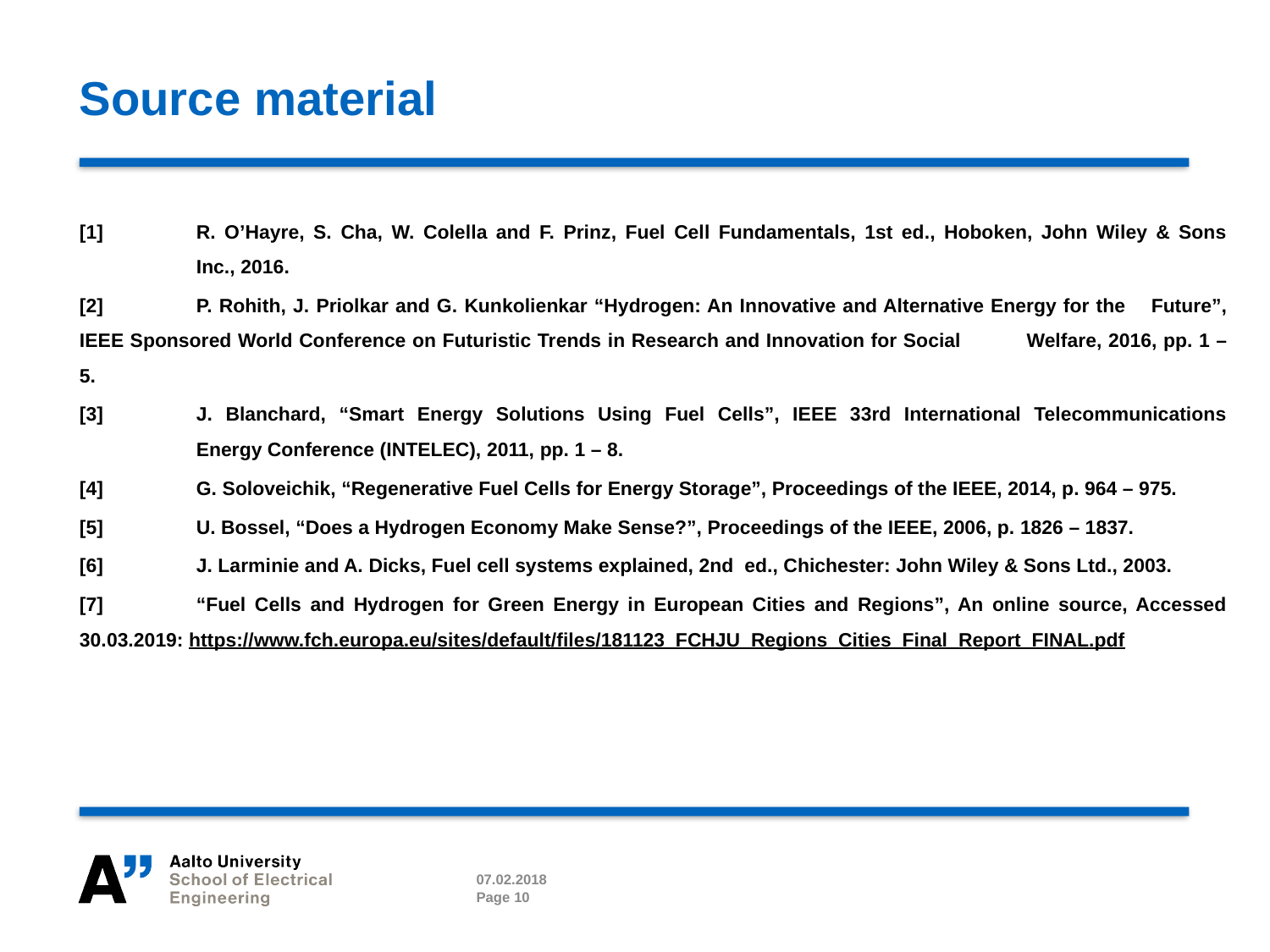

# Source material
[1]	R. O’Hayre, S. Cha, W. Colella and F. Prinz, Fuel Cell Fundamentals, 1st ed., Hoboken, John Wiley & Sons 	Inc., 2016.
[2]	P. Rohith, J. Priolkar and G. Kunkolienkar “Hydrogen: An Innovative and Alternative Energy for the 	Future”, IEEE Sponsored World Conference on Futuristic Trends in Research and Innovation for Social 	Welfare, 2016, pp. 1 – 5.
[3]	J. Blanchard, “Smart Energy Solutions Using Fuel Cells”, IEEE 33rd International Telecommunications 	Energy Conference (INTELEC), 2011, pp. 1 – 8.
[4]	G. Soloveichik, “Regenerative Fuel Cells for Energy Storage”, Proceedings of the IEEE, 2014, p. 964 – 975.
[5]	U. Bossel, “Does a Hydrogen Economy Make Sense?”, Proceedings of the IEEE, 2006, p. 1826 – 1837.
[6]	J. Larminie and A. Dicks, Fuel cell systems explained, 2nd  ed., Chichester: John Wiley & Sons Ltd., 2003.
[7]	“Fuel Cells and Hydrogen for Green Energy in European Cities and Regions”, An online source, Accessed 30.03.2019: https://www.fch.europa.eu/sites/default/files/181123_FCHJU_Regions_Cities_Final_Report_FINAL.pdf

07.02.2018
Page 10